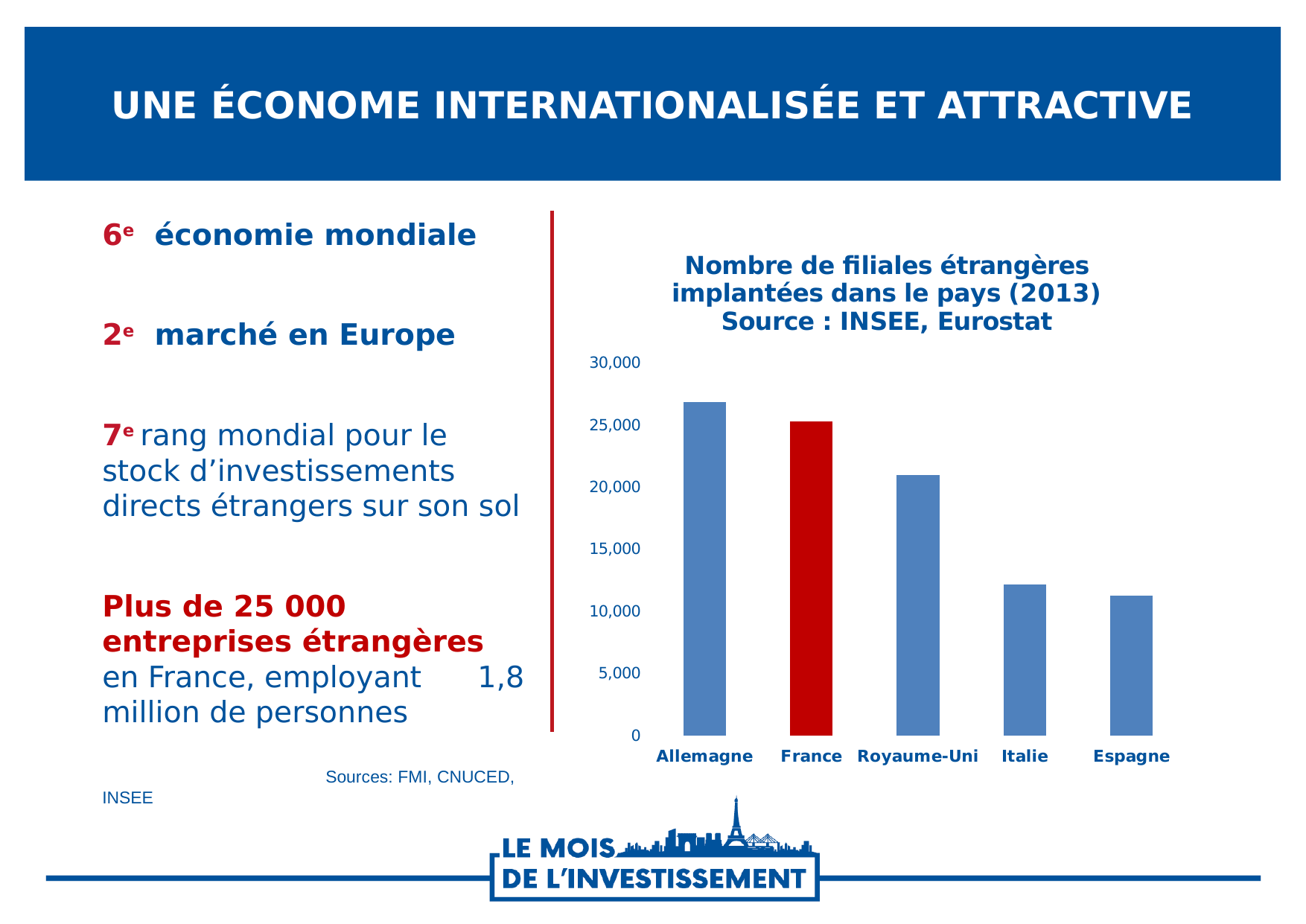

# Une économe internationalisée et attractive

6e  économie mondiale

2e  marché en Europe

7e rang mondial pour le stock d’investissements directs étrangers sur son sol

Plus de 25 000 entreprises étrangères en France, employant      1,8 million de personnes

		Sources: FMI, CNUCED, INSEE

### Chart: Nombre de filiales étrangères implantées dans le pays (2013)
Source : INSEE, Eurostat

| Category | Nombre de filiales étrangères implantées dans le pays |
|---|---|
| Allemagne | 26869.0 |
| France | 25322.0 |
| Royaume-Uni | 20981.0 |
| Italie | 12150.0 |
| Espagne | 11255.0 |